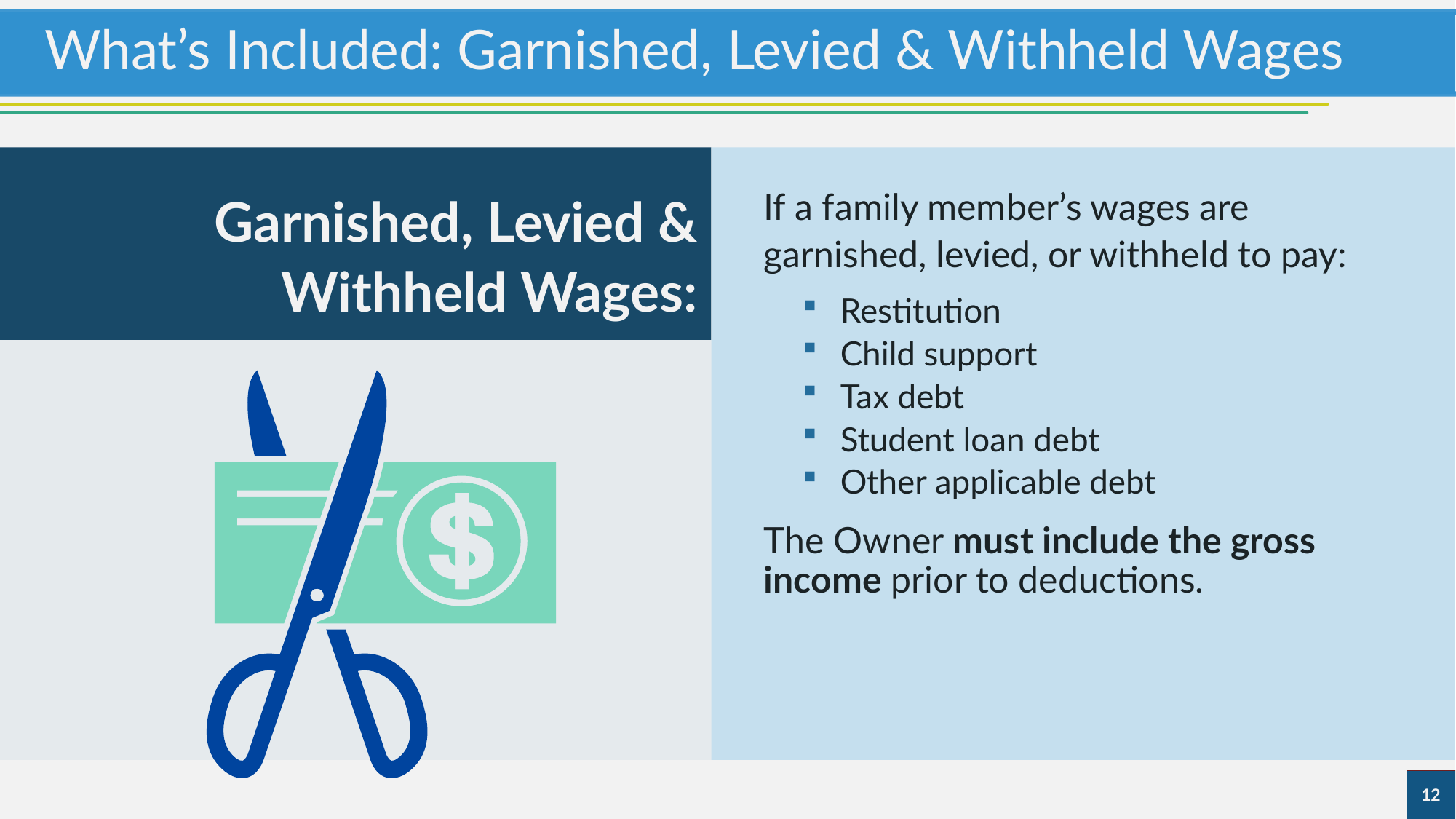

# What’s Included: Garnished, Levied & Withheld Wages

If a family member’s wages are garnished, levied, or withheld to pay:
Restitution
Child support
Tax debt
Student loan debt
Other applicable debt
The Owner must include the gross income prior to deductions.
Garnished, Levied & Withheld Wages: